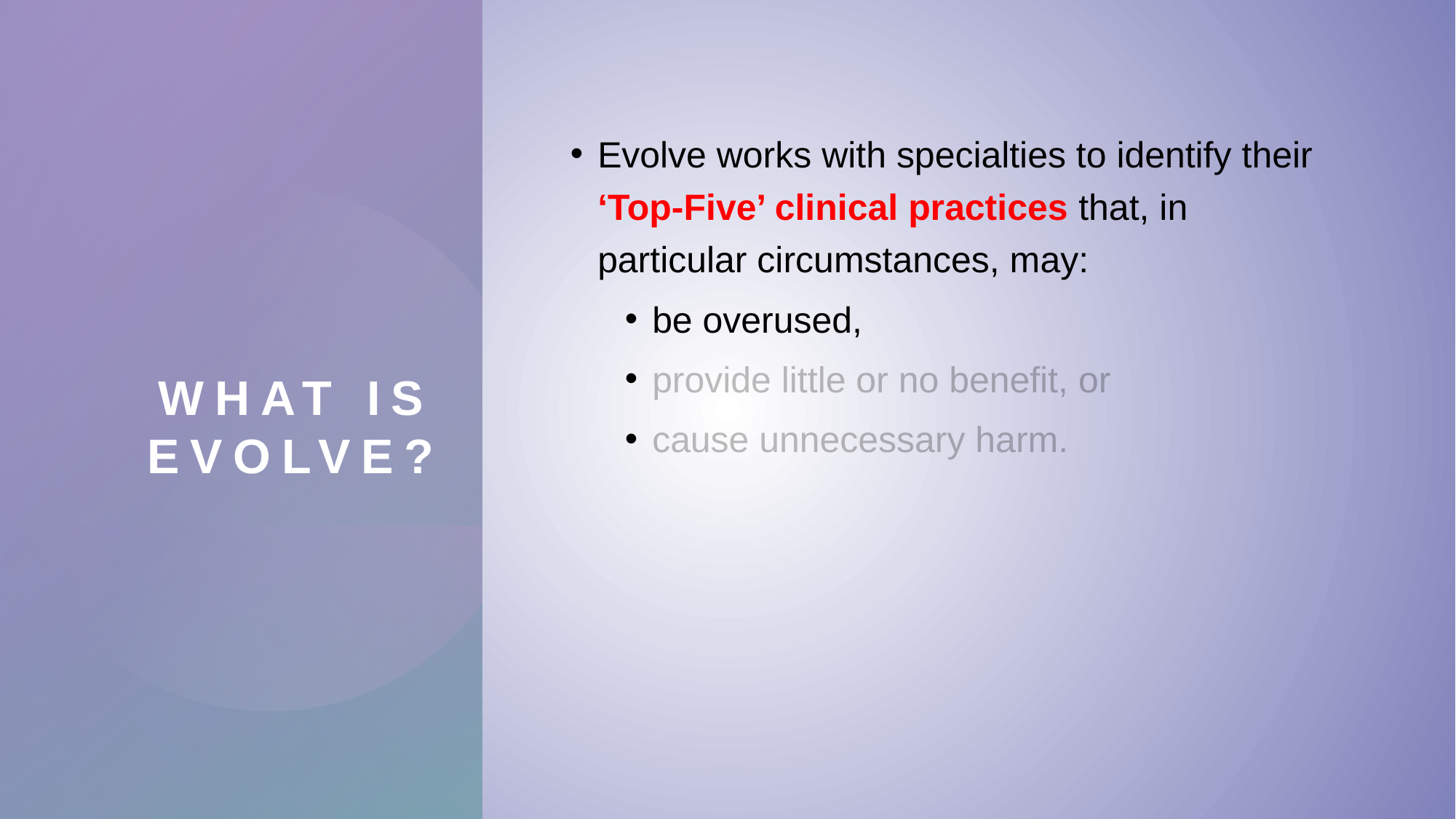

# What is evolve?
Evolve works with specialties to identify their ‘Top-Five’ clinical practices that, in particular circumstances, may:
be overused,
provide little or no benefit, or
cause unnecessary harm.